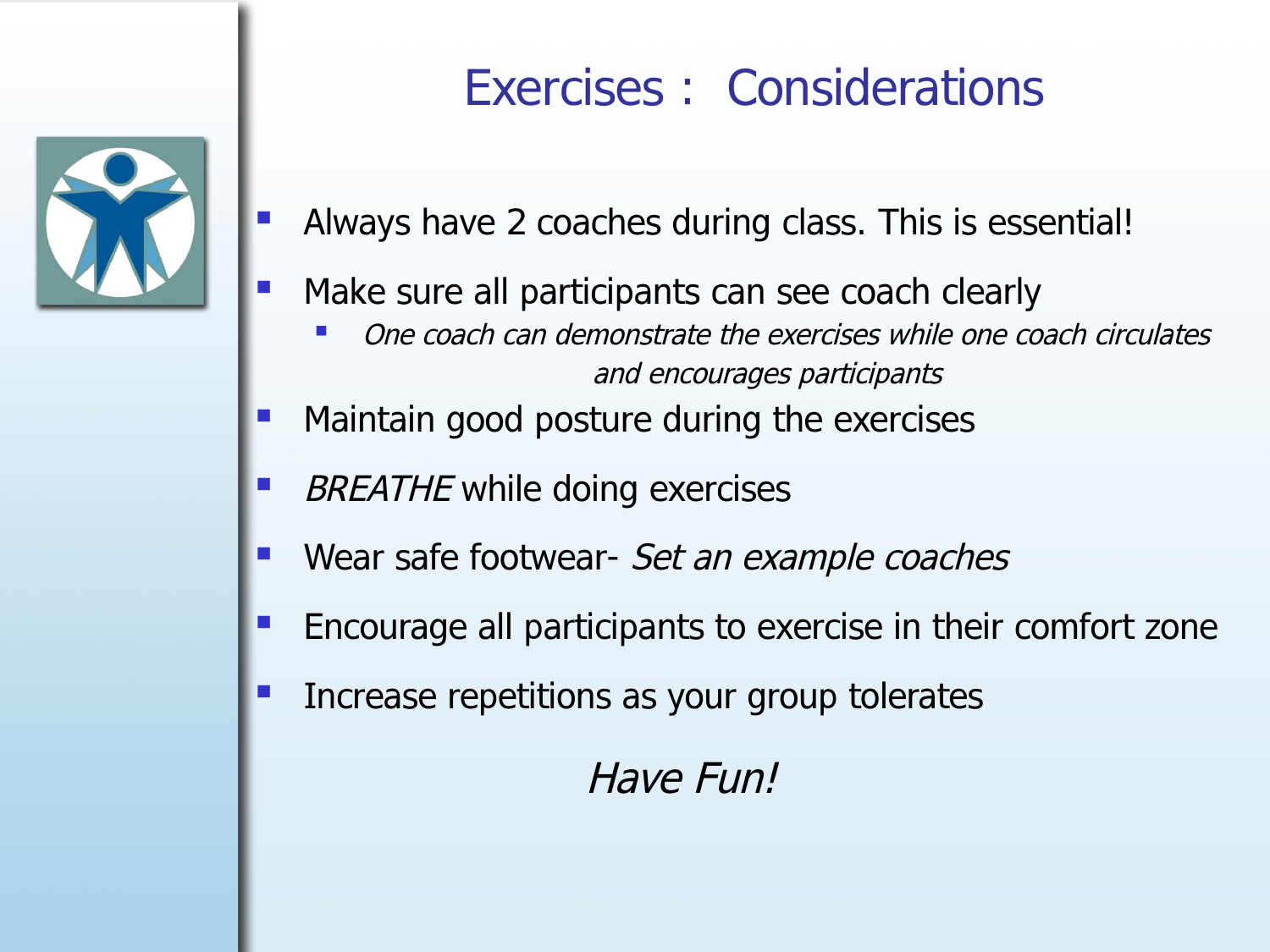

# Exercises :  Considerations

Always have 2 coaches during class. This is essential!

Make sure all participants can see coach clearly
One coach can demonstrate the exercises while one coach circulates
and encourages participants
Maintain good posture during the exercises

BREATHE while doing exercises

Wear safe footwear- Set an example coaches

Encourage all participants to exercise in their comfort zone

Increase repetitions as your group tolerates

                              Have Fun!